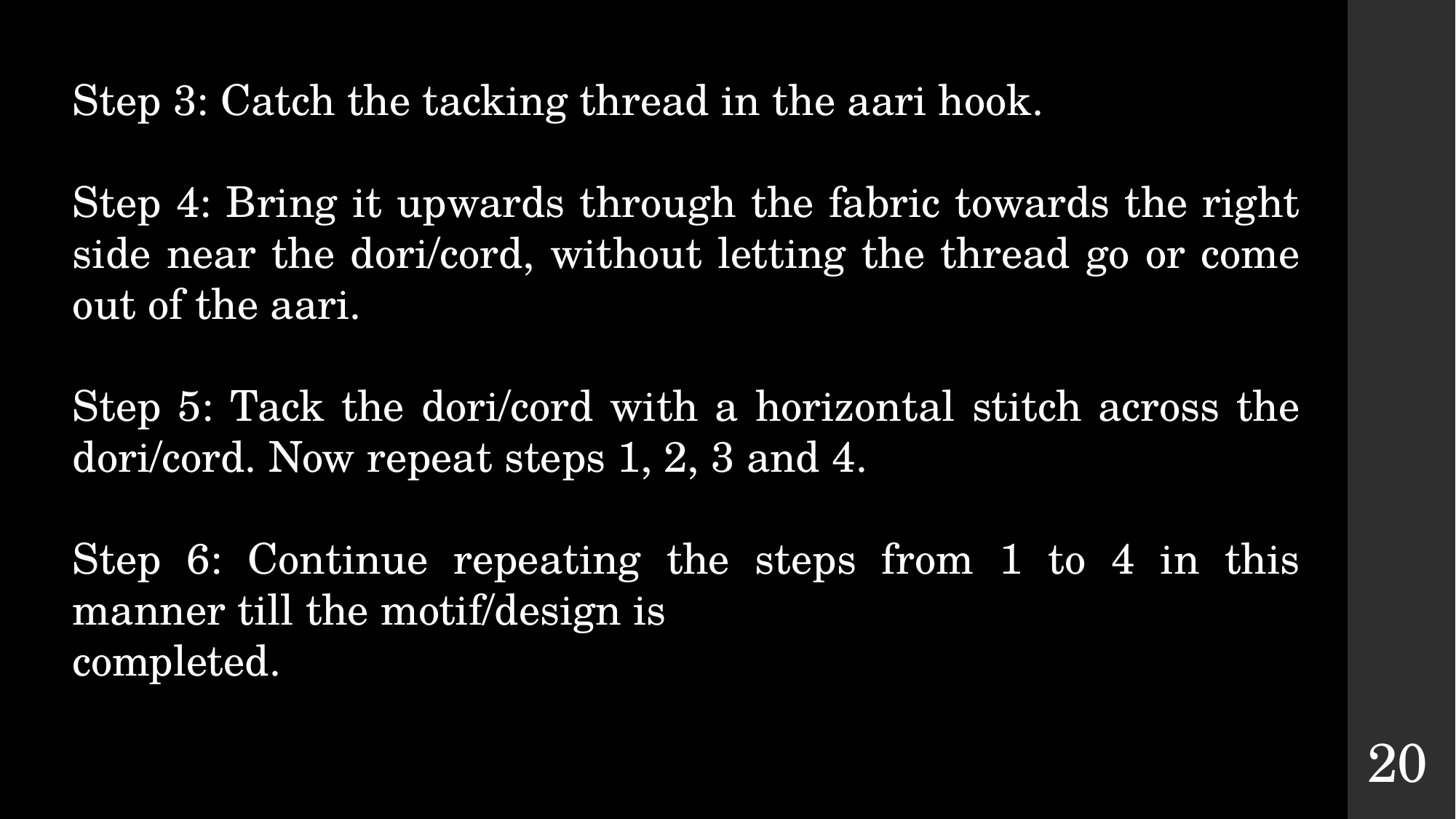

Step 3: Catch the tacking thread in the aari hook.

Step 4: Bring it upwards through the fabric towards the right side near the dori/cord, without letting the thread go or come out of the aari.

Step 5: Tack the dori/cord with a horizontal stitch across the dori/cord. Now repeat steps 1, 2, 3 and 4.

Step 6: Continue repeating the steps from 1 to 4 in this manner till the motif/design is
completed.

20